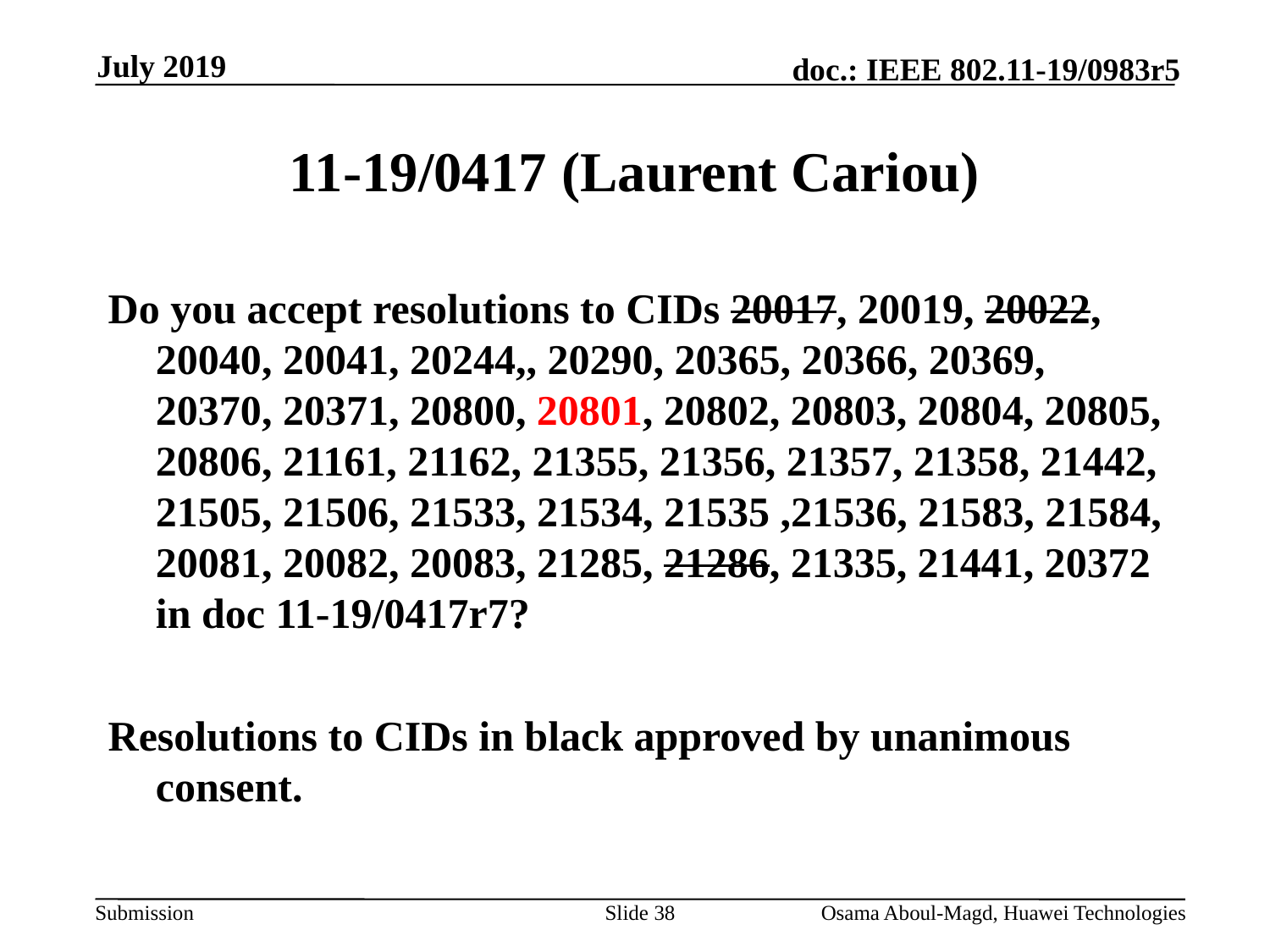

July 2019
# 11-19/0417 (Laurent Cariou)
Do you accept resolutions to CIDs 20017, 20019, 20022, 20040, 20041, 20244,, 20290, 20365, 20366, 20369, 20370, 20371, 20800, 20801, 20802, 20803, 20804, 20805, 20806, 21161, 21162, 21355, 21356, 21357, 21358, 21442, 21505, 21506, 21533, 21534, 21535 ,21536, 21583, 21584, 20081, 20082, 20083, 21285, 21286, 21335, 21441, 20372 in doc 11-19/0417r7?

Resolutions to CIDs in black approved by unanimous consent.

Slide 38
Osama Aboul-Magd, Huawei Technologies